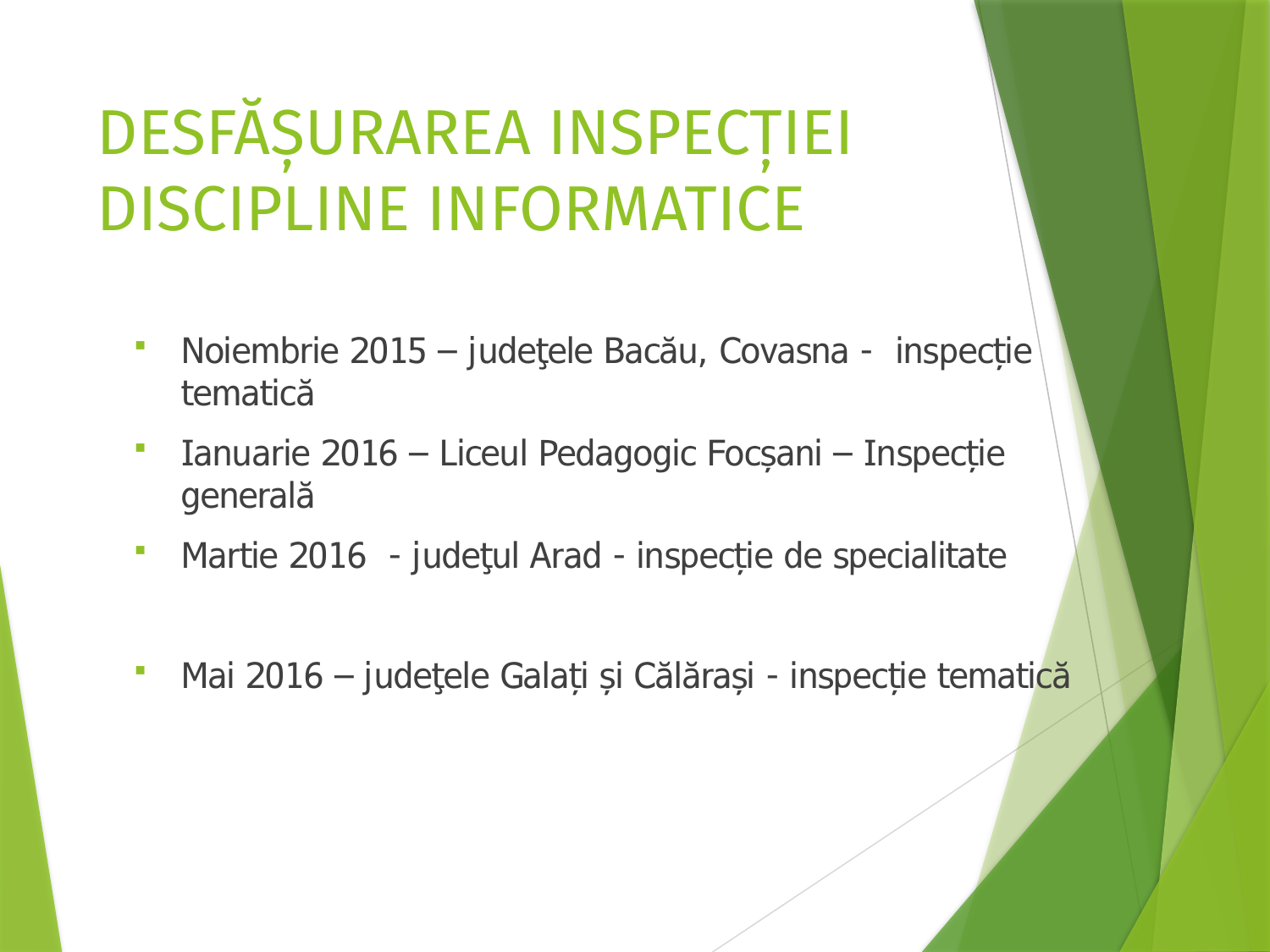

# DESFĂŞURAREA INSPECŢIEI DISCIPLINE INFORMATICE

Noiembrie 2015 – judeţele Bacău, Covasna -  inspecție tematică
Ianuarie 2016 – Liceul Pedagogic Focșani – Inspecție generală
Martie 2016  - judeţul Arad - inspecție de specialitate

Mai 2016 – judeţele Galați și Călărași - inspecție tematică